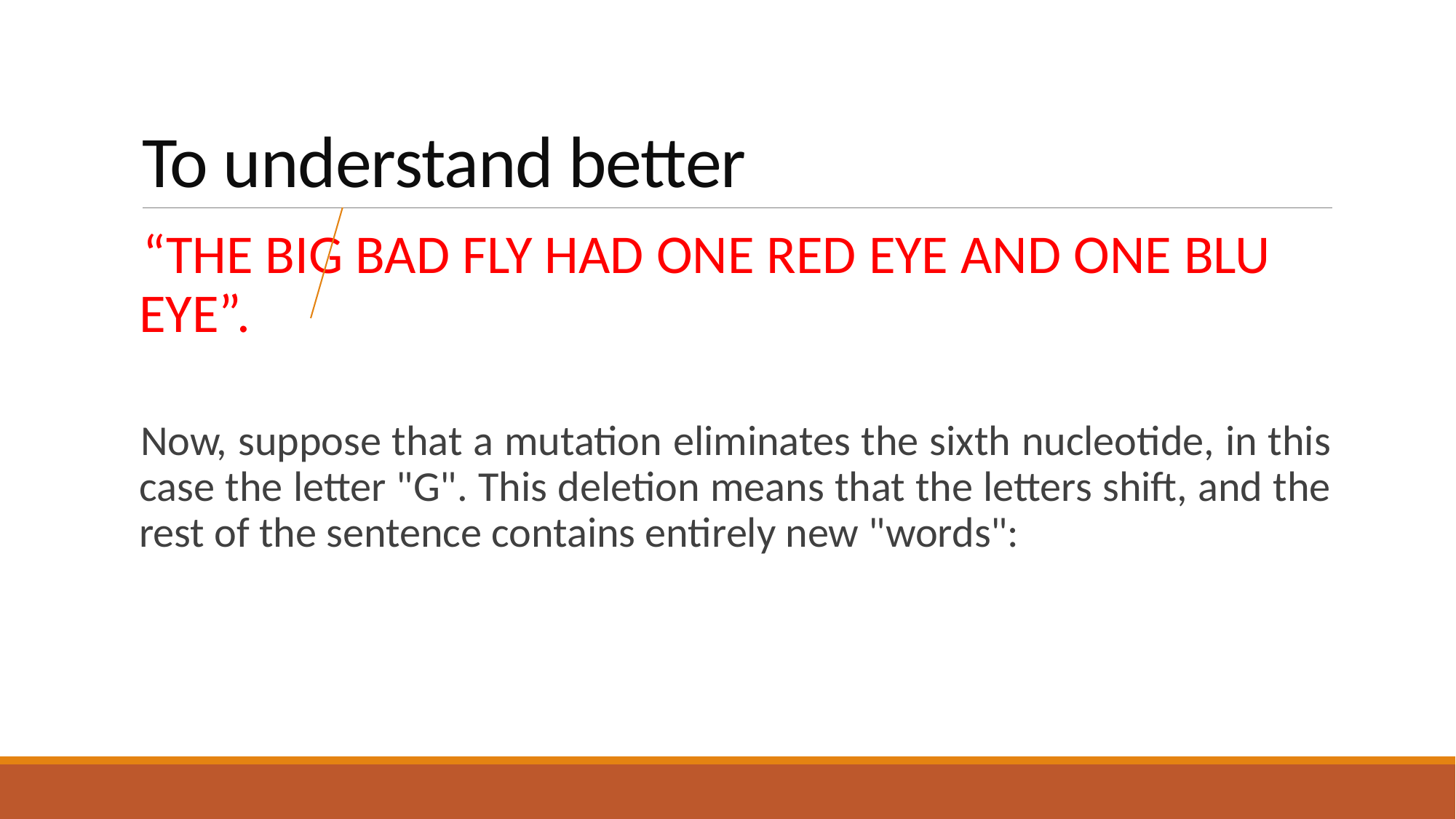

# To understand better
“THE BIG BAD FLY HAD ONE RED EYE AND ONE BLU EYE”.

Now, suppose that a mutation eliminates the sixth nucleotide, in this case the letter "G". This deletion means that the letters shift, and the rest of the sentence contains entirely new "words":